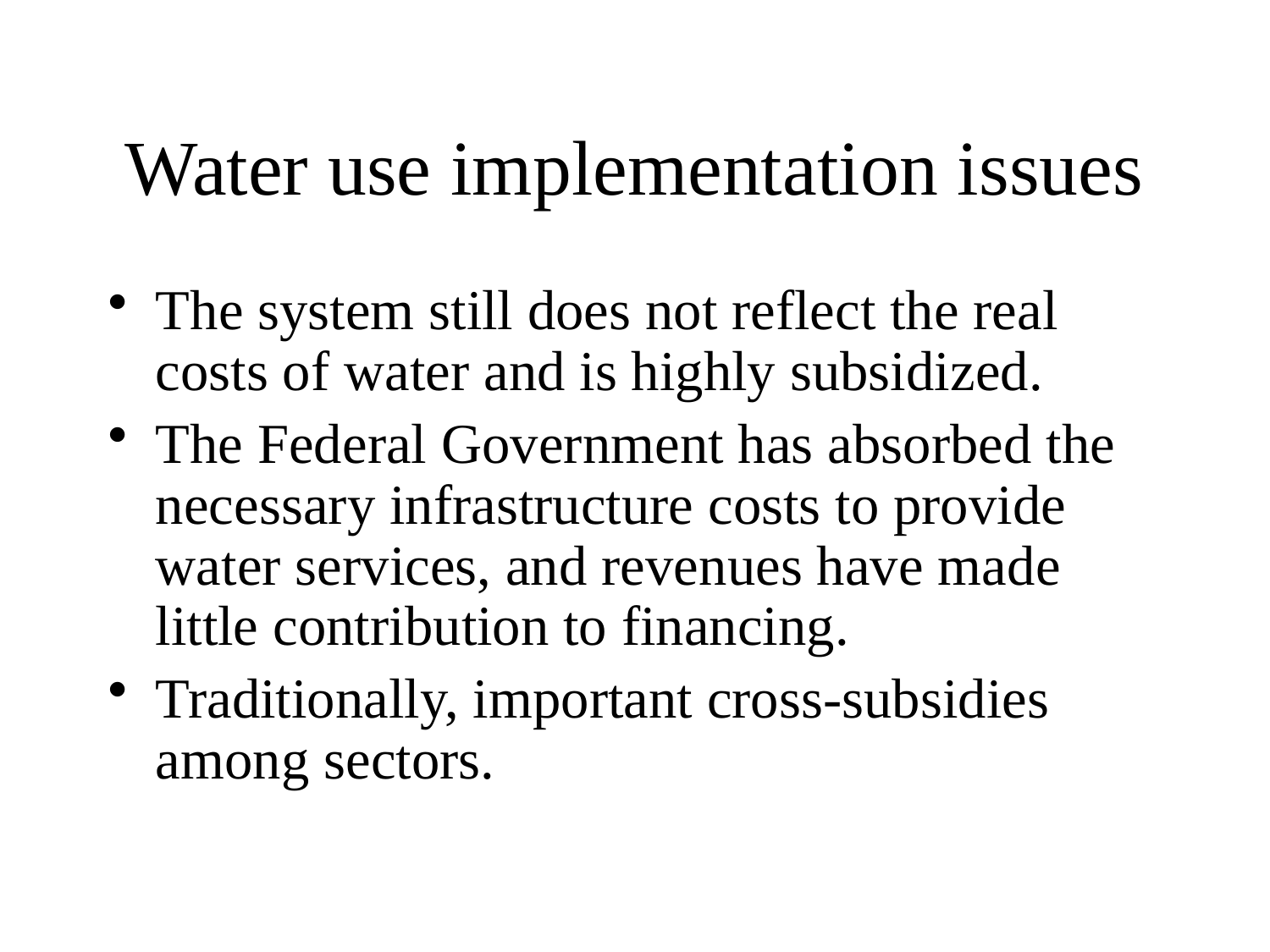

# Water use implementation issues
The system still does not reflect the real costs of water and is highly subsidized.
The Federal Government has absorbed the necessary infrastructure costs to provide water services, and revenues have made little contribution to financing.
Traditionally, important cross-subsidies among sectors.